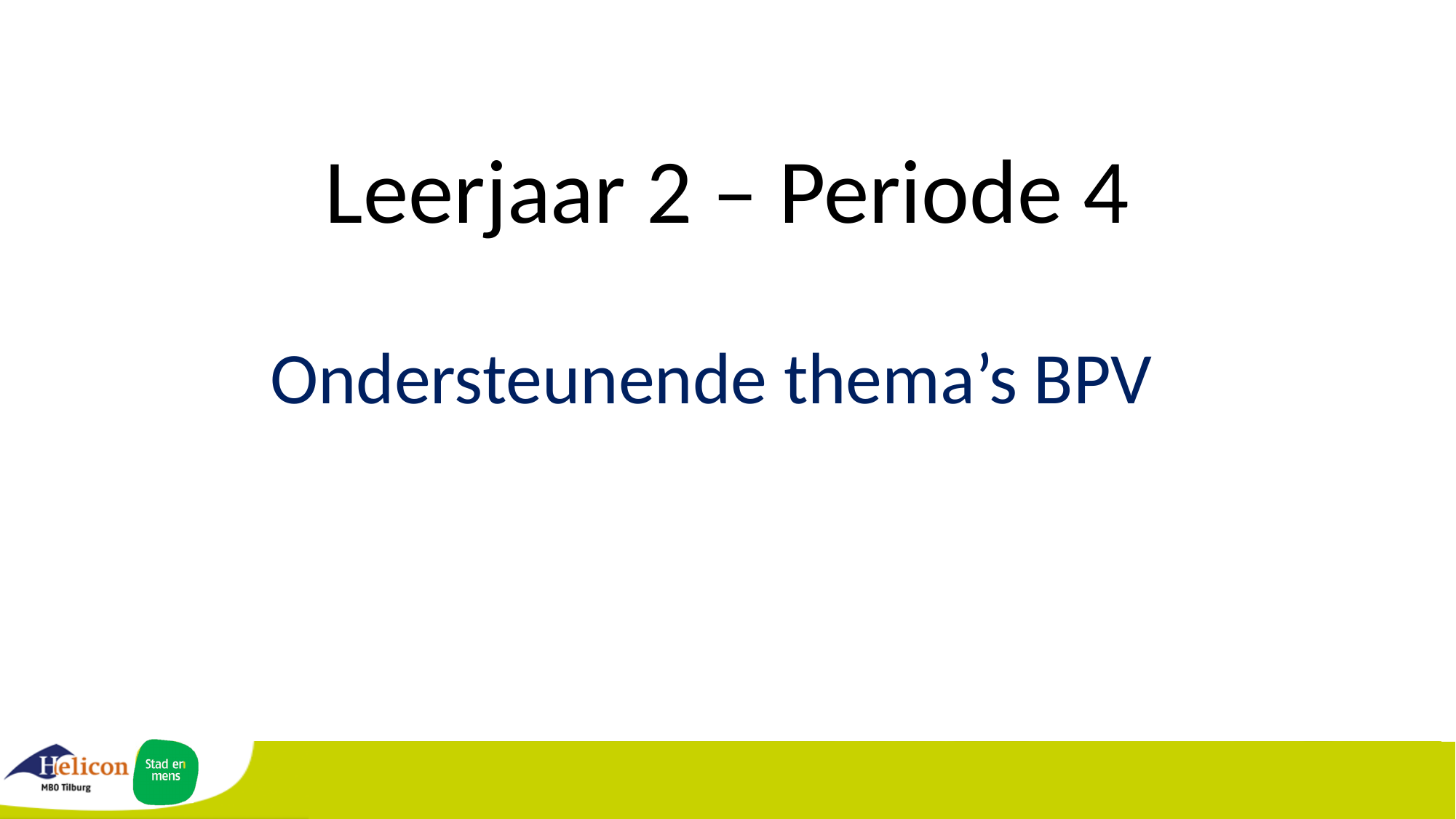

# Leerjaar 2 – Periode 4 Ondersteunende thema’s BPV